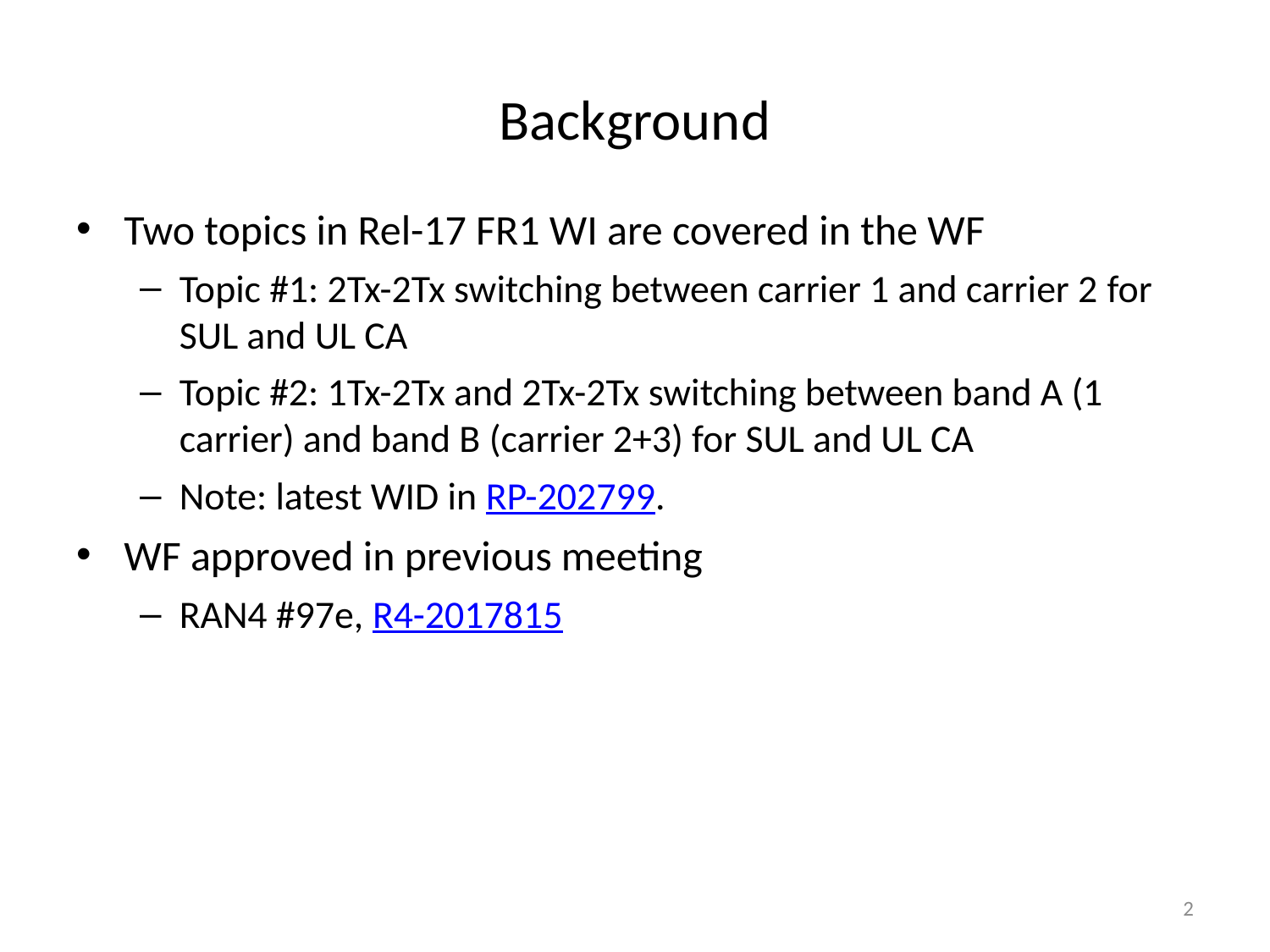

# Background
Two topics in Rel-17 FR1 WI are covered in the WF
Topic #1: 2Tx-2Tx switching between carrier 1 and carrier 2 for SUL and UL CA
Topic #2: 1Tx-2Tx and 2Tx-2Tx switching between band A (1 carrier) and band B (carrier 2+3) for SUL and UL CA
Note: latest WID in RP-202799.
WF approved in previous meeting
RAN4 #97e, R4-2017815

2